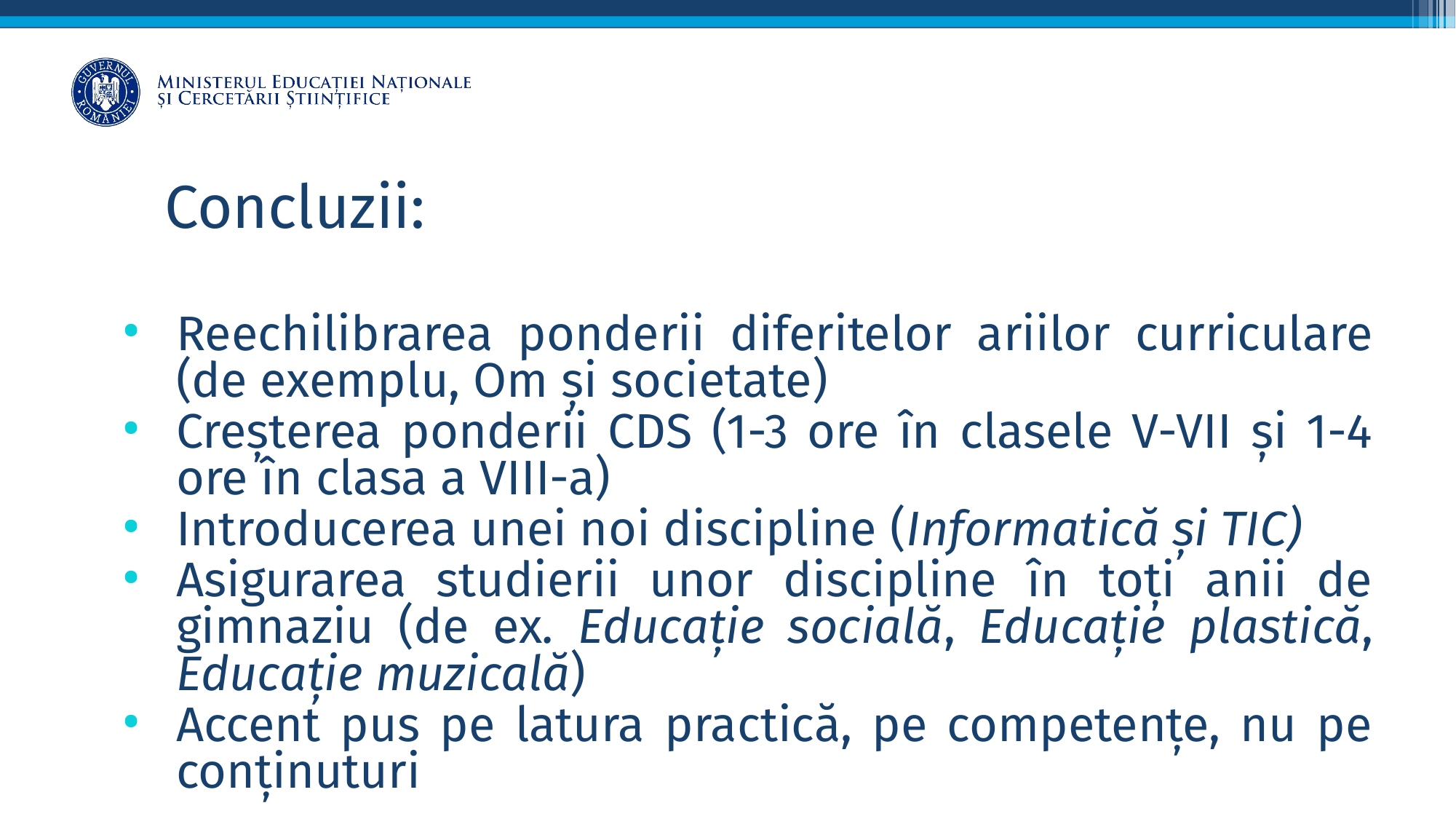

# Concluzii:

Reechilibrarea ponderii diferitelor ariilor curriculare (de exemplu, Om și societate)
Creșterea ponderii CDS (1-3 ore în clasele V-VII și 1-4 ore în clasa a VIII-a)
Introducerea unei noi discipline (Informatică și TIC)
Asigurarea studierii unor discipline în toți anii de gimnaziu (de ex. Educație socială, Educaţie plastică, Educaţie muzicală)
Accent pus pe latura practică, pe competențe, nu pe conținuturi